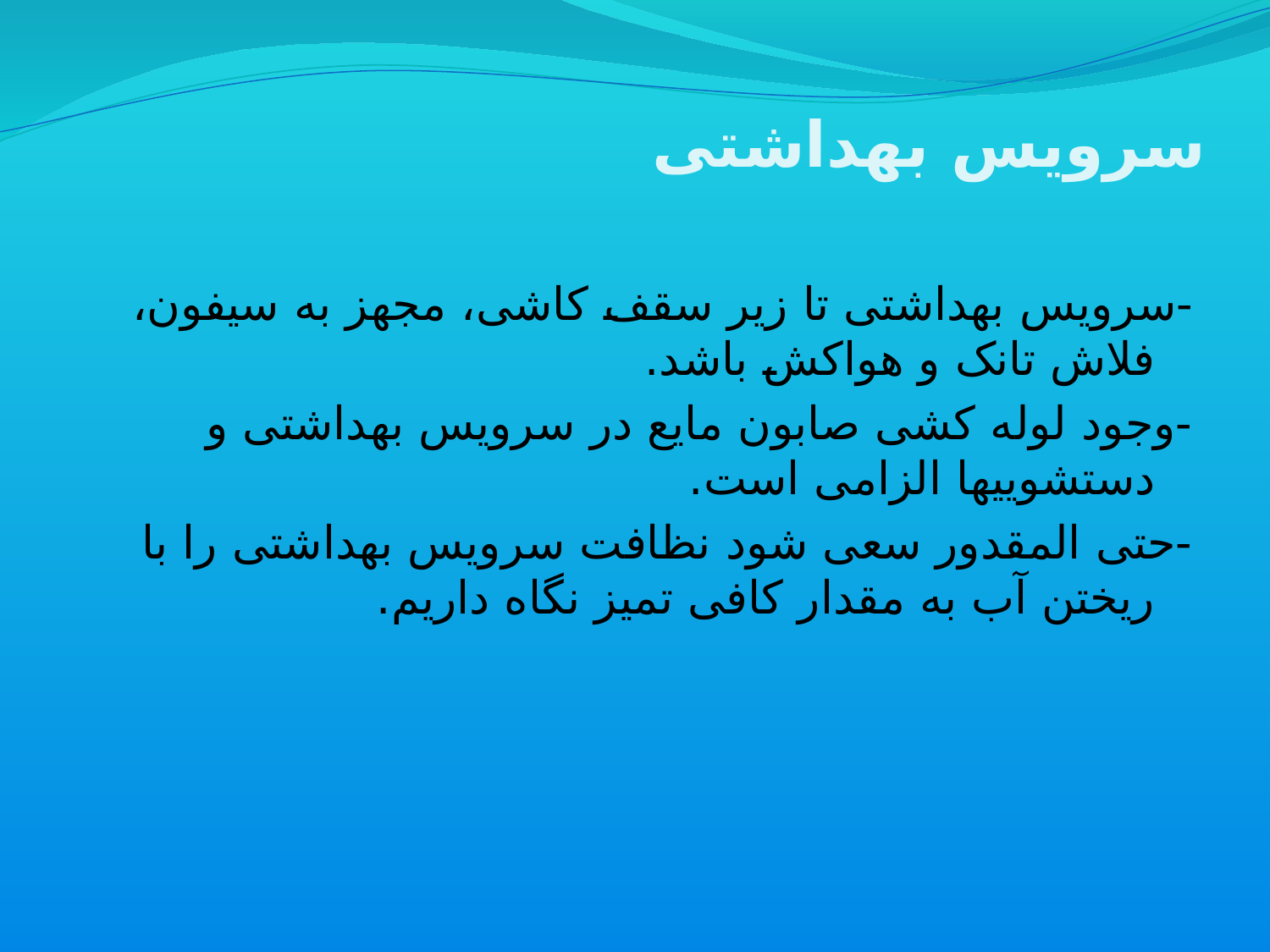

# سرویس بهداشتی
-سرویس بهداشتی تا زیر سقف کاشی، مجهز به سیفون، فلاش تانک و هواکش باشد.
-وجود لوله کشی صابون مایع در سرویس بهداشتی و دستشوییها الزامی است.
-حتی المقدور سعی شود نظافت سرویس بهداشتی را با ریختن آب به مقدار کافی تمیز نگاه داریم.